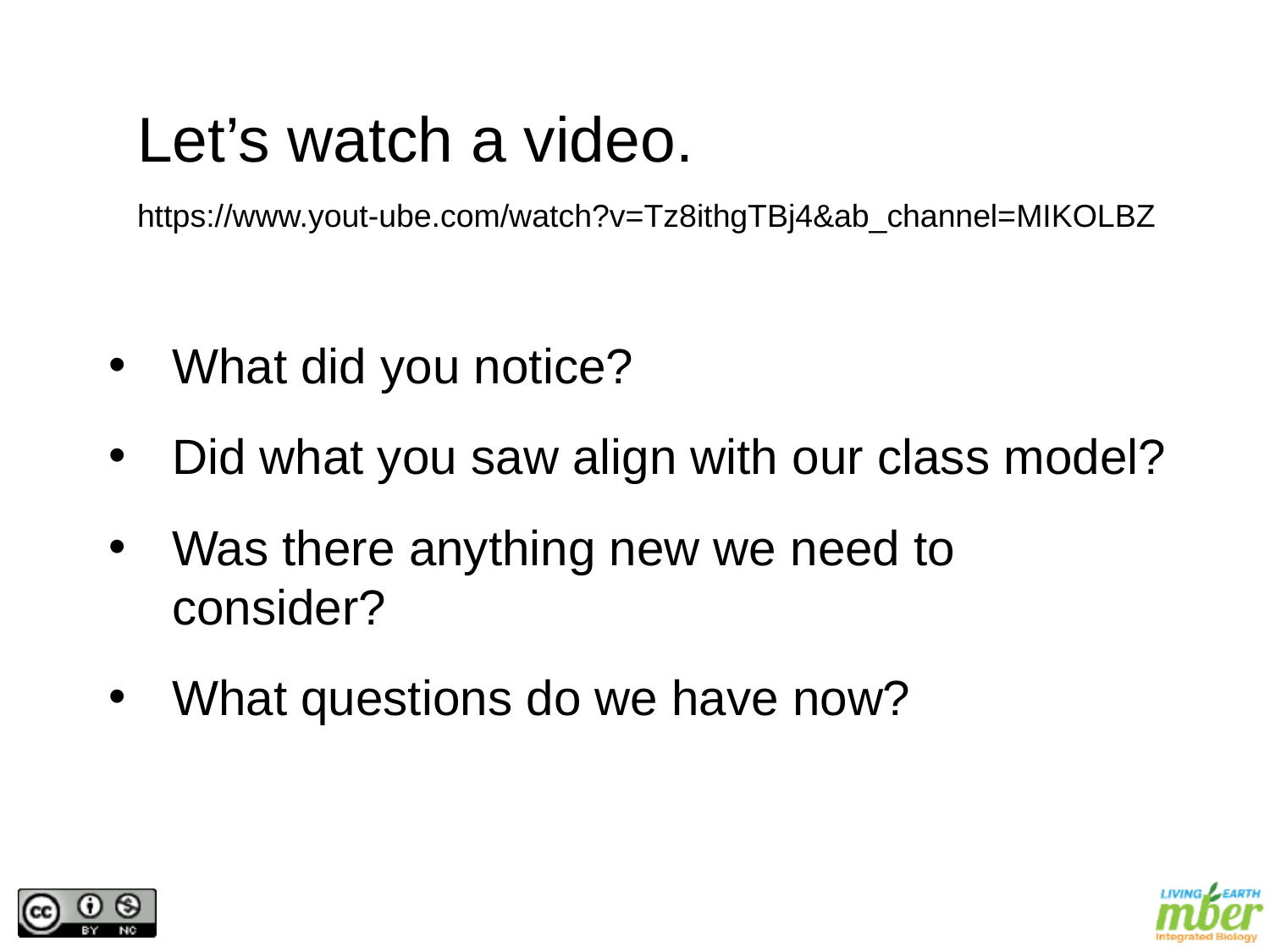

Let’s watch a video.
https://www.yout-ube.com/watch?v=Tz8ithgTBj4&ab_channel=MIKOLBZ

What did you notice?
Did what you saw align with our class model?
Was there anything new we need to consider?
What questions do we have now?